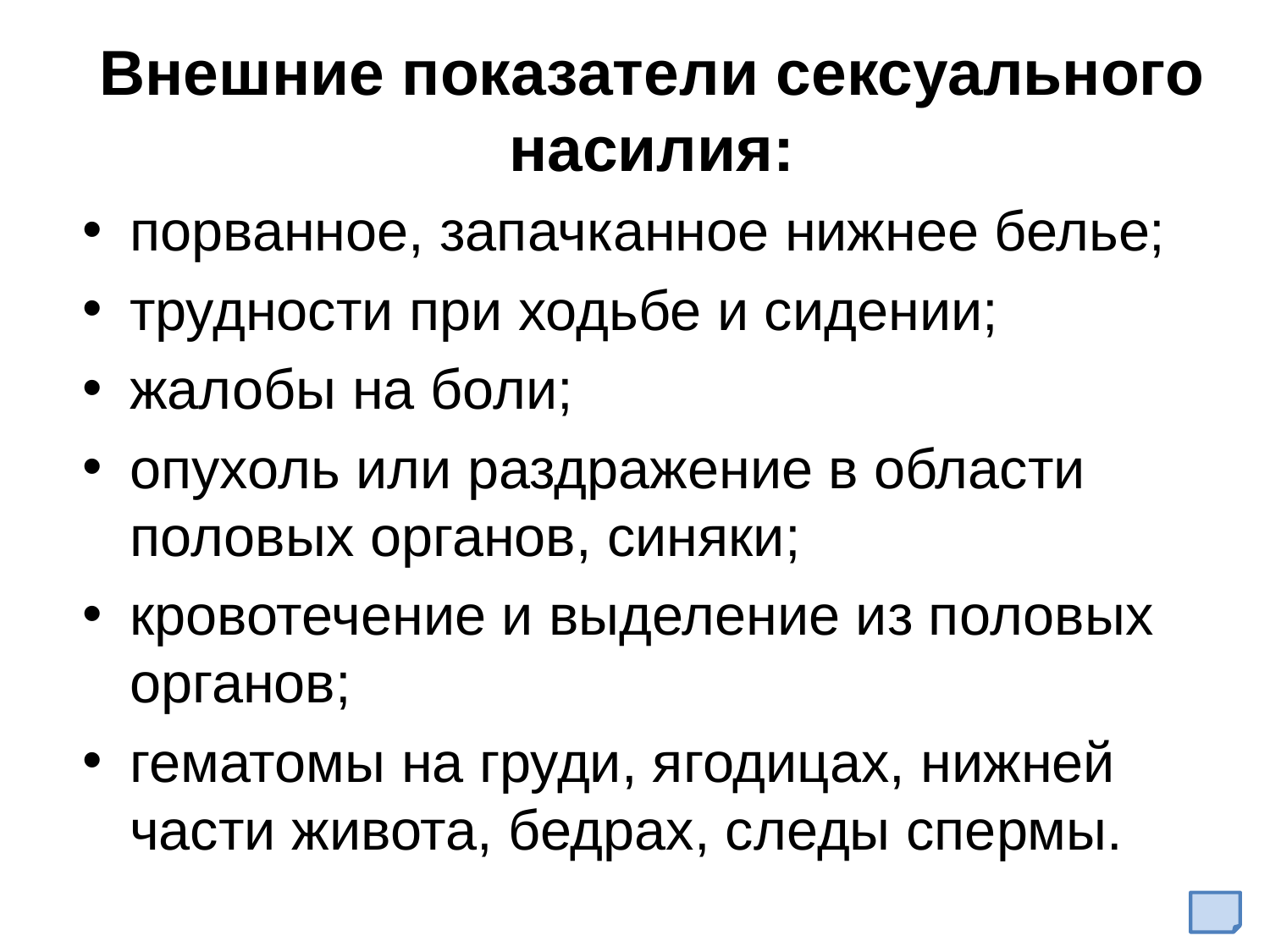

# Внешние показатели сексуального насилия:
порванное, запачканное нижнее белье;
трудности при ходьбе и сидении;
жалобы на боли;
опухоль или раздражение в области половых органов, синяки;
кровотечение и выделение из половых органов;
гематомы на груди, ягодицах, нижней части живота, бедрах, следы спермы.